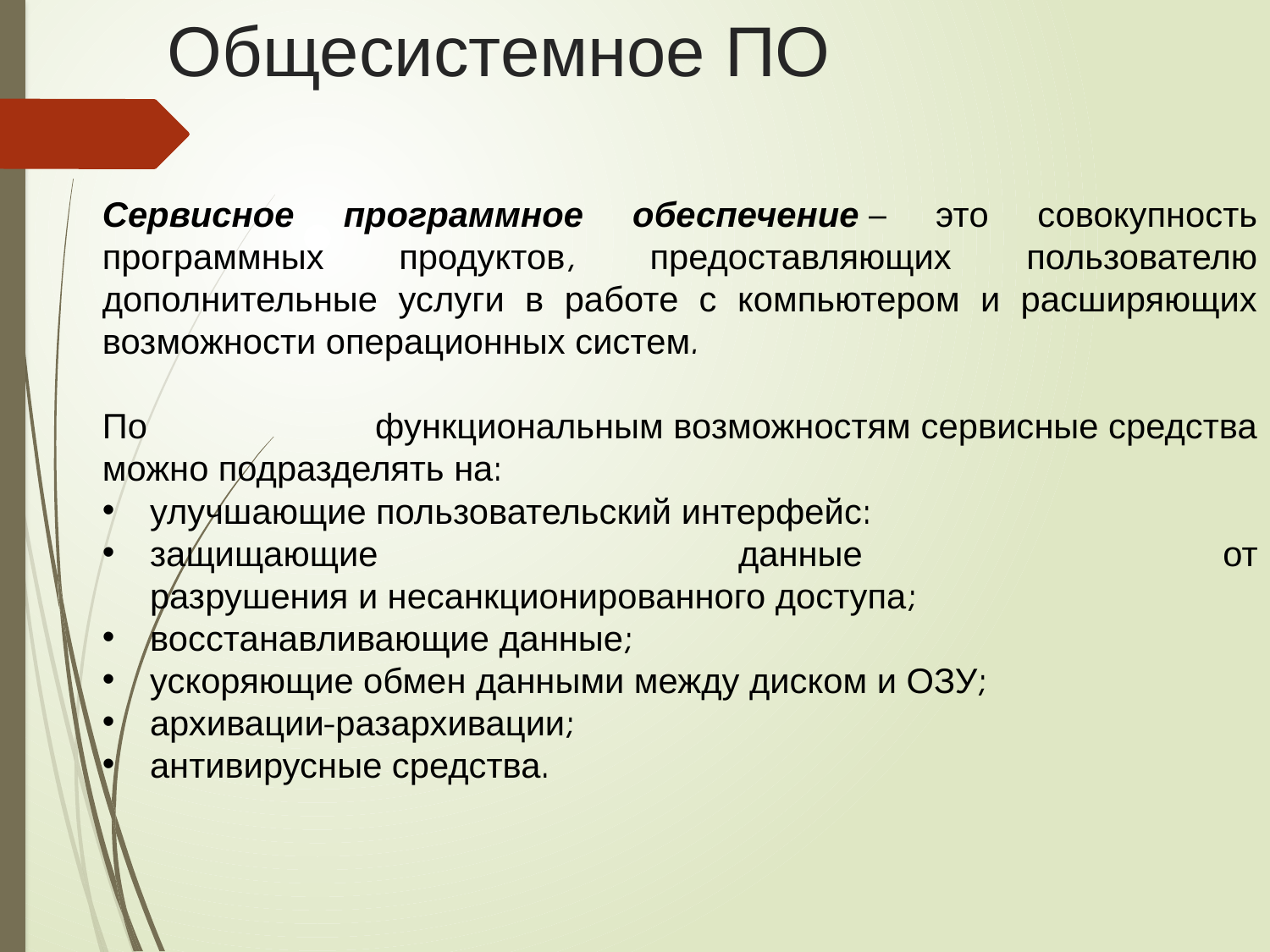

# Общесистемное ПО
Сервисное программное обеспечение – это совокупность программных продуктов, предоставляющих пользователю дополнительные услуги в работе с компьютером и расширяющих возможности операционных систем.

По функциональным возможностям сервисные средства можно подразделять на:
улучшающие пользовательский интерфейс:
защищающие данные от разрушения и несанкционированного доступа;
восстанавливающие данные;
ускоряющие обмен данными между диском и ОЗУ;
архивации-разархивации;
антивирусные средства.